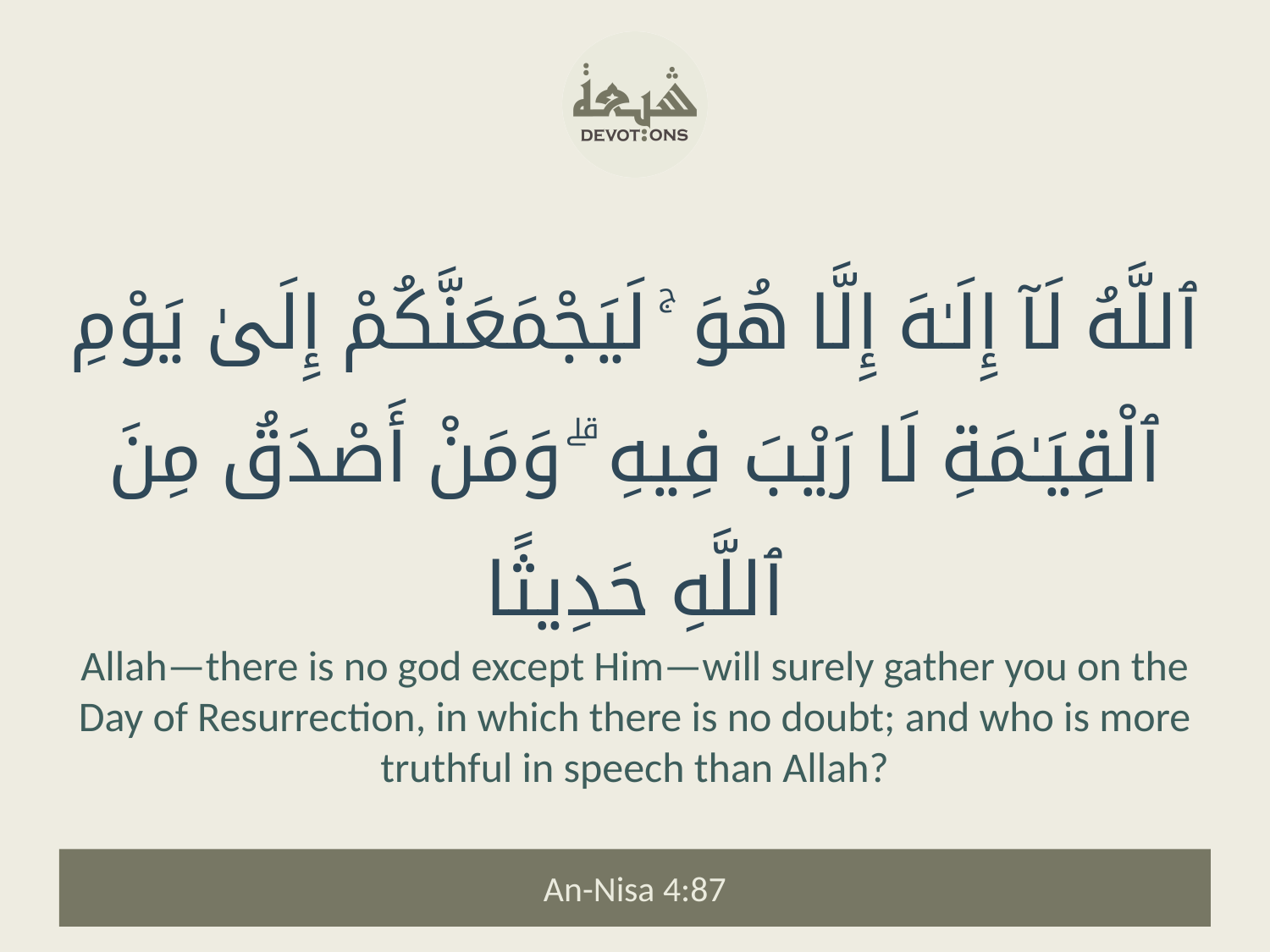

ٱللَّهُ لَآ إِلَـٰهَ إِلَّا هُوَ ۚ لَيَجْمَعَنَّكُمْ إِلَىٰ يَوْمِ ٱلْقِيَـٰمَةِ لَا رَيْبَ فِيهِ ۗ وَمَنْ أَصْدَقُ مِنَ ٱللَّهِ حَدِيثًا
Allah—there is no god except Him—will surely gather you on the Day of Resurrection, in which there is no doubt; and who is more truthful in speech than Allah?
An-Nisa 4:87